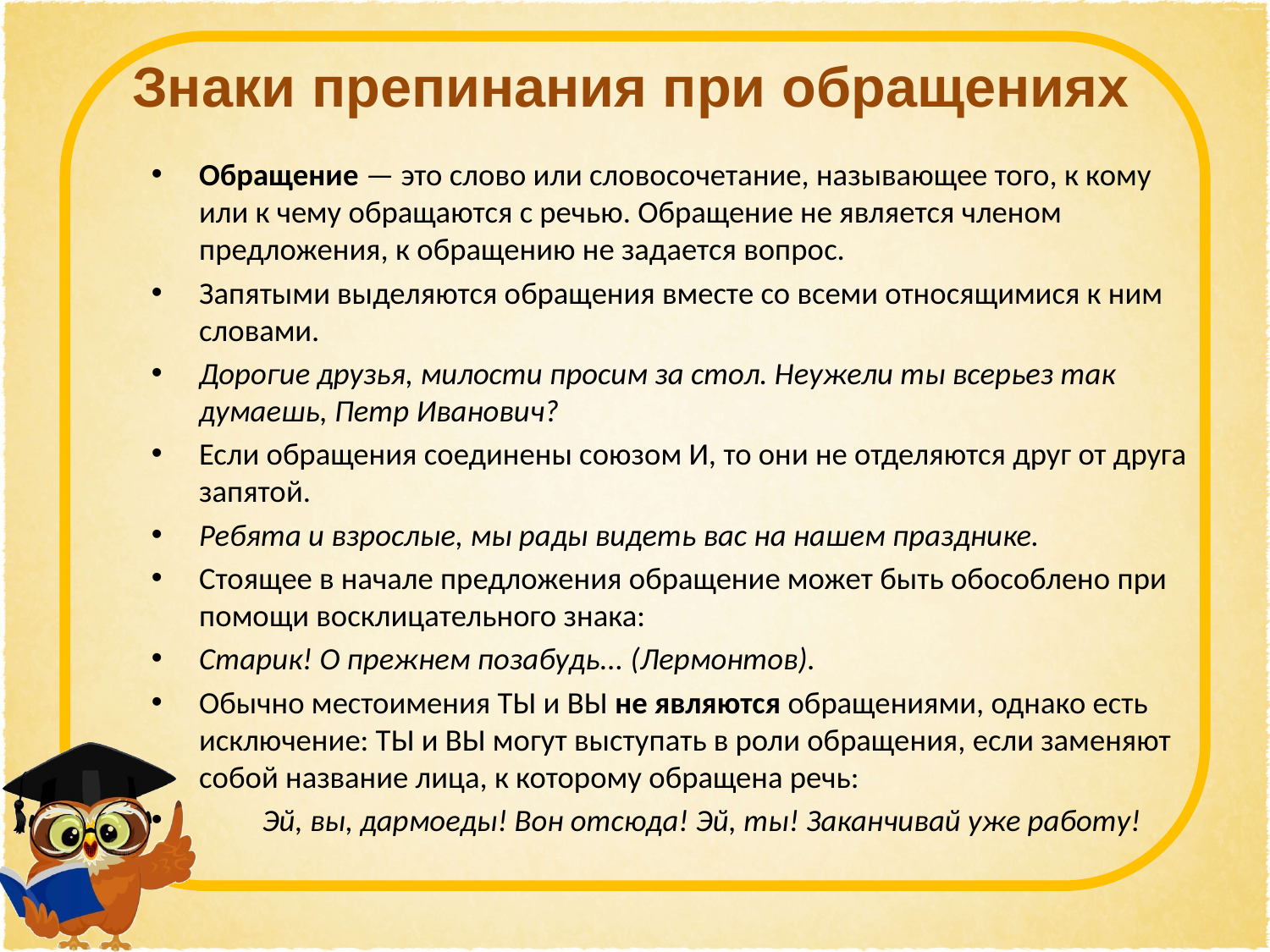

# Знаки препинания при обращениях
Обращение — это слово или словосочетание, называющее того, к кому или к чему обращаются с речью. Обращение не является членом предложения, к обращению не задается вопрос.
Запятыми выделяются обращения вместе со всеми относящимися к ним словами.
Дорогие друзья, милости просим за стол. Неужели ты всерьез так думаешь, Петр Иванович?
Если обращения соединены союзом И, то они не отделяются друг от друга запятой.
Ребята и взрослые, мы рады видеть вас на нашем празднике.
Стоящее в начале предложения обращение может быть обособлено при помощи восклицательного знака:
Старик! О прежнем позабудь... (Лермонтов).
Обычно местоимения ТЫ и ВЫ не являются обращениями, однако есть исключение: ТЫ и ВЫ могут выступать в роли обращения, если заменяют собой название лица, к которому обращена речь:
         Эй, вы, дармоеды! Вон отсюда! Эй, ты! Заканчивай уже работу!